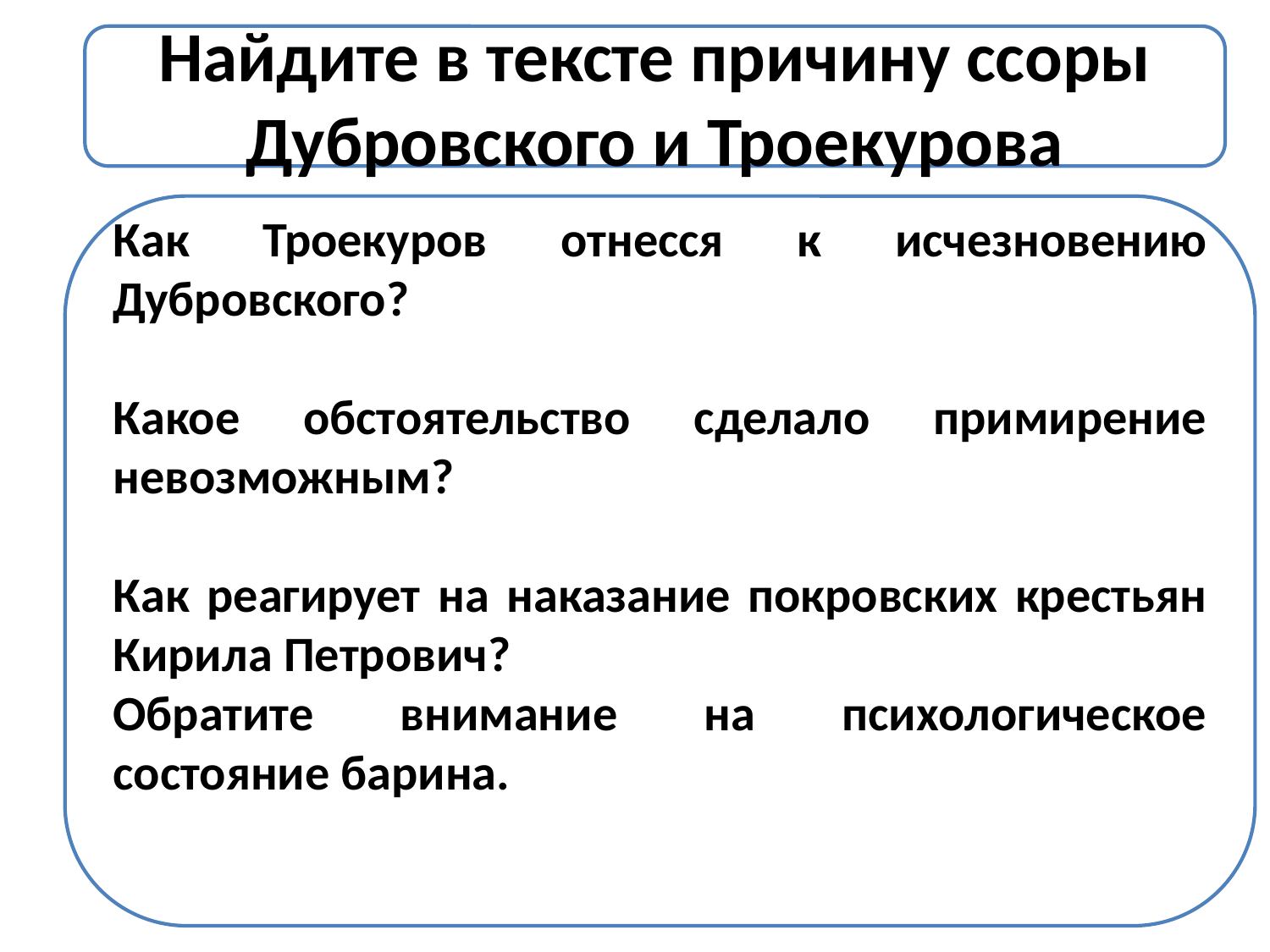

Найдите в тексте причину ссоры Дубровского и Троекурова
Как Троекуров отнесся к исчезновению Дубровского?

Какое обстоятельство сделало примирение невозможным?

Как реагирует на наказание покровских крестьян Кирила Петрович?
Обратите внимание на психологическое состояние барина.